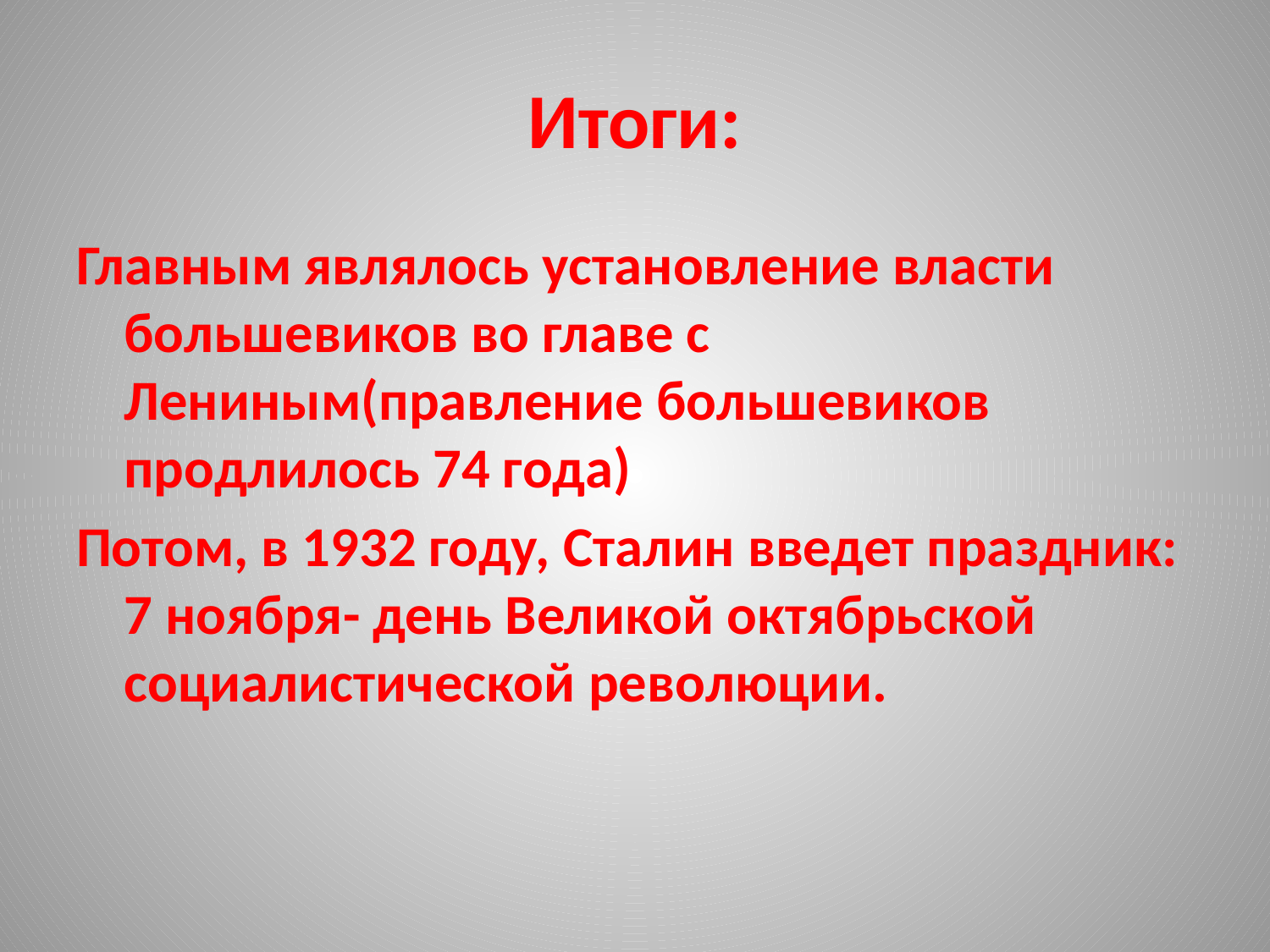

# Итоги:
Главным являлось установление власти большевиков во главе с Лениным(правление большевиков продлилось 74 года)
Потом, в 1932 году, Сталин введет праздник: 7 ноября- день Великой октябрьской социалистической революции.